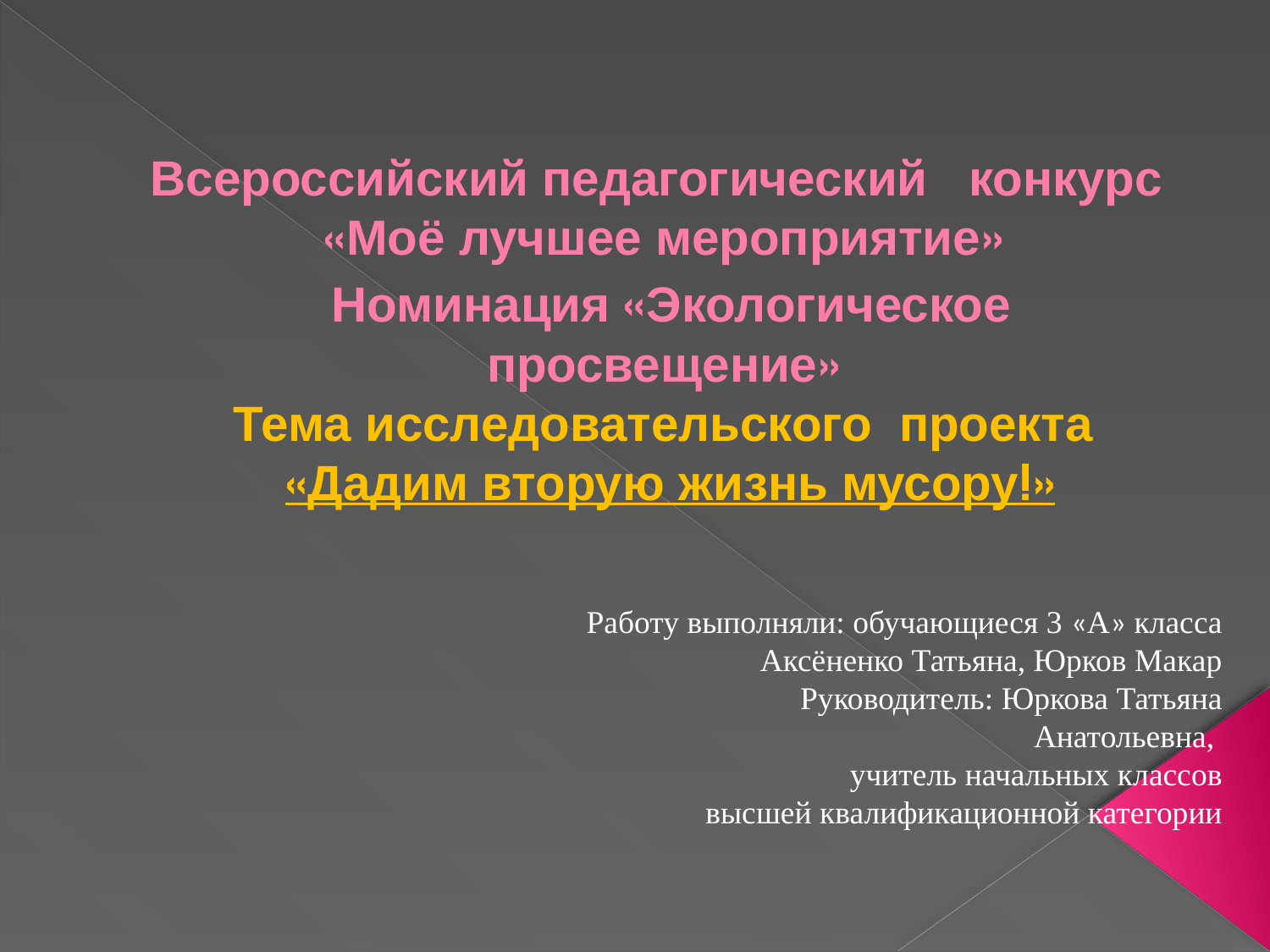

# Всероссийский педагогический   конкурс «Моё лучшее мероприятие»  Номинация «Экологическое просвещение» Тема исследовательского  проекта «Дадим вторую жизнь мусору!»

Работу выполняли: обучающиеся 3 «А» класса
 Аксёненко Татьяна, Юрков Макар
               Руководитель: Юркова Татьяна Анатольевна,
учитель начальных классов
высшей квалификационной категории